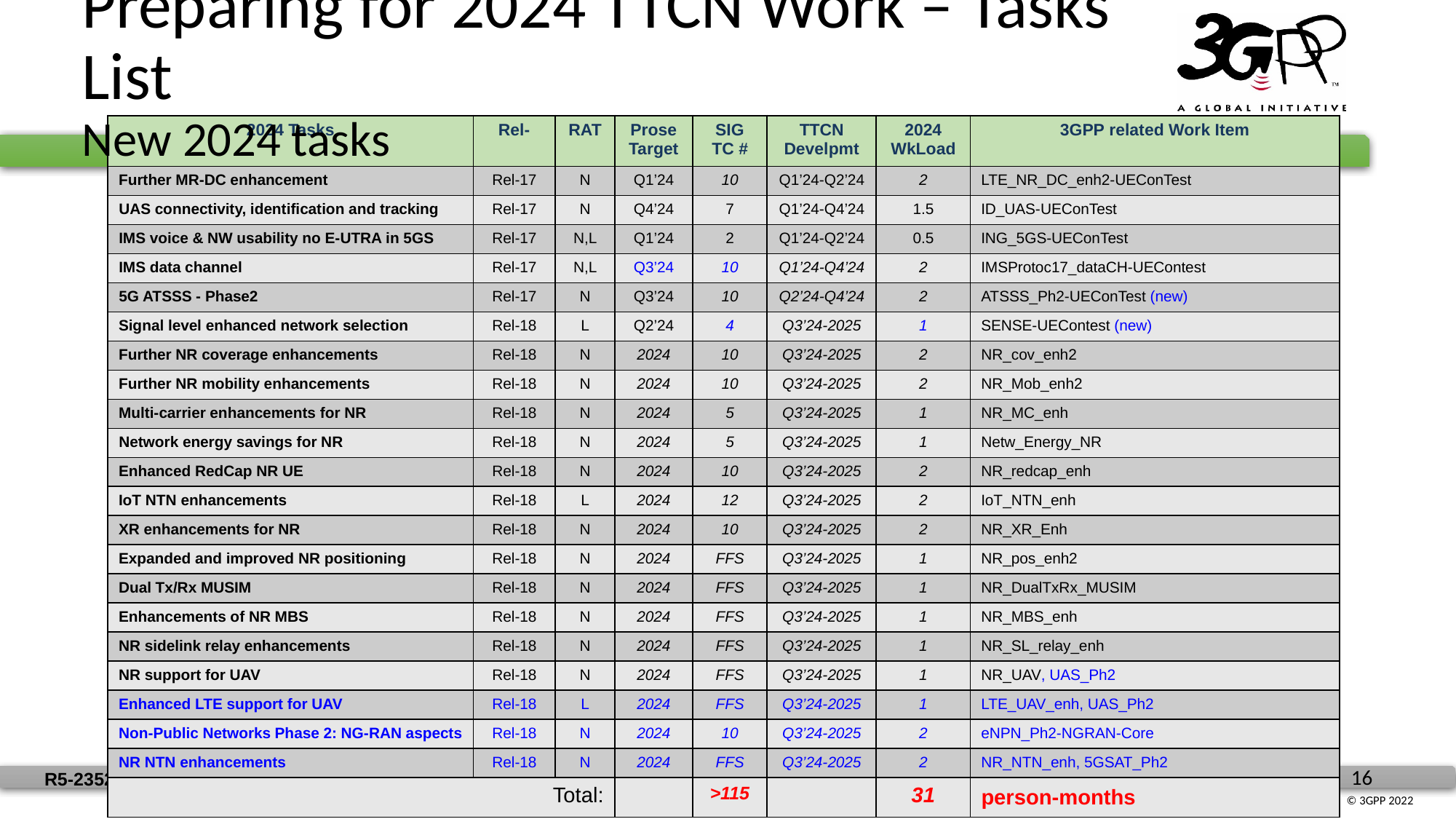

Preparing for 2024 TTCN Work – Tasks List
New 2024 tasks
| 2024 Tasks | Rel- | RAT | Prose Target | SIG TC # | TTCN Develpmt | 2024 WkLoad | 3GPP related Work Item |
| --- | --- | --- | --- | --- | --- | --- | --- |
| Further MR-DC enhancement | Rel-17 | N | Q1’24 | 10 | Q1’24-Q2’24 | 2 | LTE\_NR\_DC\_enh2-UEConTest |
| UAS connectivity, identification and tracking | Rel-17 | N | Q4’24 | 7 | Q1’24-Q4’24 | 1.5 | ID\_UAS-UEConTest |
| IMS voice & NW usability no E-UTRA in 5GS | Rel-17 | N,L | Q1’24 | 2 | Q1’24-Q2’24 | 0.5 | ING\_5GS-UEConTest |
| IMS data channel | Rel-17 | N,L | Q3’24 | 10 | Q1’24-Q4’24 | 2 | IMSProtoc17\_dataCH-UEContest |
| 5G ATSSS - Phase2 | Rel-17 | N | Q3’24 | 10 | Q2’24-Q4’24 | 2 | ATSSS\_Ph2-UEConTest (new) |
| Signal level enhanced network selection | Rel-18 | L | Q2’24 | 4 | Q3’24-2025 | 1 | SENSE-UEContest (new) |
| Further NR coverage enhancements | Rel-18 | N | 2024 | 10 | Q3’24-2025 | 2 | NR\_cov\_enh2 |
| Further NR mobility enhancements | Rel-18 | N | 2024 | 10 | Q3’24-2025 | 2 | NR\_Mob\_enh2 |
| Multi-carrier enhancements for NR | Rel-18 | N | 2024 | 5 | Q3’24-2025 | 1 | NR\_MC\_enh |
| Network energy savings for NR | Rel-18 | N | 2024 | 5 | Q3’24-2025 | 1 | Netw\_Energy\_NR |
| Enhanced RedCap NR UE | Rel-18 | N | 2024 | 10 | Q3’24-2025 | 2 | NR\_redcap\_enh |
| IoT NTN enhancements | Rel-18 | L | 2024 | 12 | Q3’24-2025 | 2 | IoT\_NTN\_enh |
| XR enhancements for NR | Rel-18 | N | 2024 | 10 | Q3’24-2025 | 2 | NR\_XR\_Enh |
| Expanded and improved NR positioning | Rel-18 | N | 2024 | FFS | Q3’24-2025 | 1 | NR\_pos\_enh2 |
| Dual Tx/Rx MUSIM | Rel-18 | N | 2024 | FFS | Q3’24-2025 | 1 | NR\_DualTxRx\_MUSIM |
| Enhancements of NR MBS | Rel-18 | N | 2024 | FFS | Q3’24-2025 | 1 | NR\_MBS\_enh |
| NR sidelink relay enhancements | Rel-18 | N | 2024 | FFS | Q3’24-2025 | 1 | NR\_SL\_relay\_enh |
| NR support for UAV | Rel-18 | N | 2024 | FFS | Q3’24-2025 | 1 | NR\_UAV, UAS\_Ph2 |
| Enhanced LTE support for UAV | Rel-18 | L | 2024 | FFS | Q3’24-2025 | 1 | LTE\_UAV\_enh, UAS\_Ph2 |
| Non-Public Networks Phase 2: NG-RAN aspects | Rel-18 | N | 2024 | 10 | Q3’24-2025 | 2 | eNPN\_Ph2-NGRAN-Core |
| NR NTN enhancements | Rel-18 | N | 2024 | FFS | Q3’24-2025 | 2 | NR\_NTN\_enh, 5GSAT\_Ph2 |
| Total: |  |  |  | >115 |  | 31 | person-months |